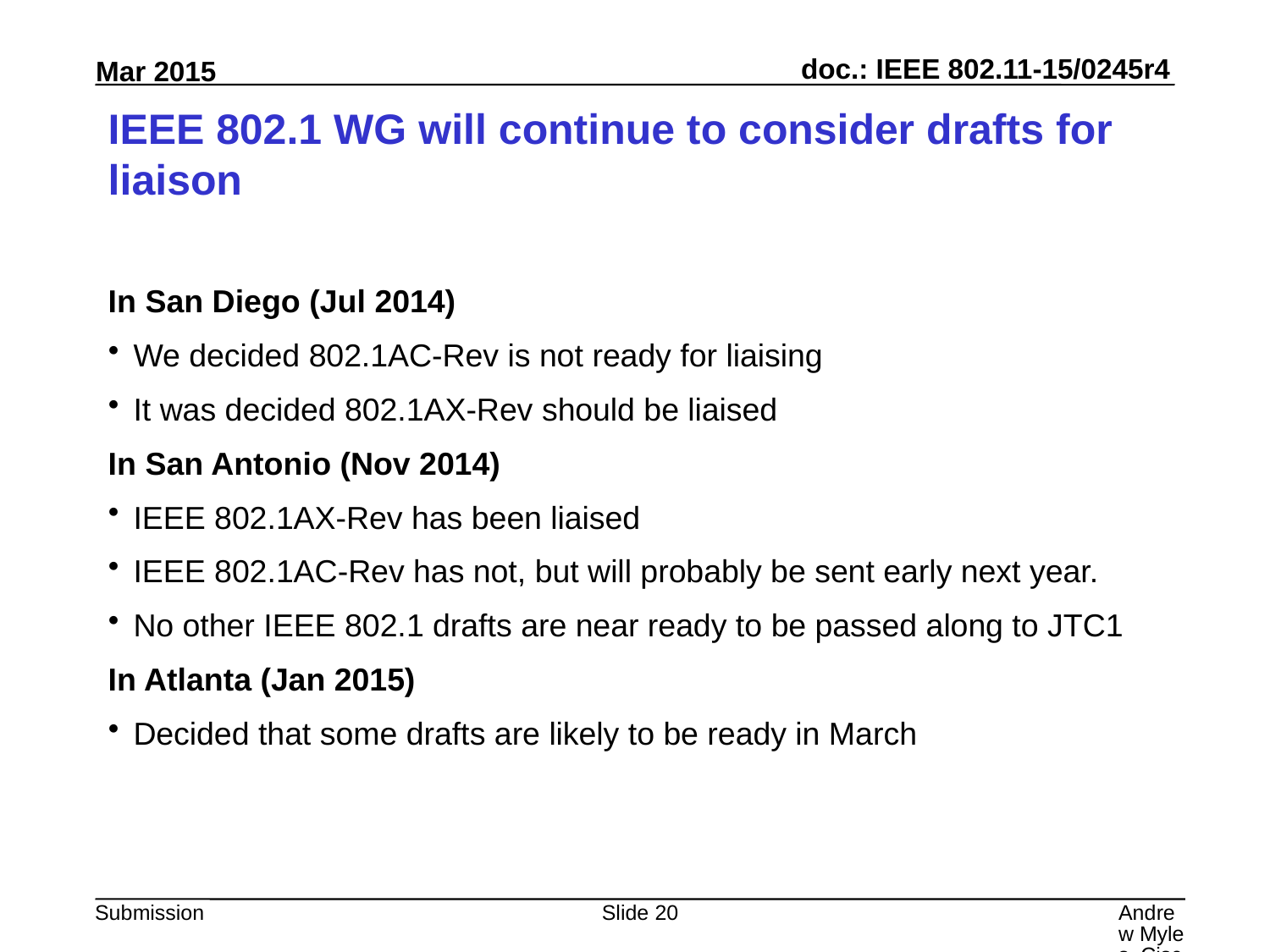

# IEEE 802.1 WG will continue to consider drafts for liaison
In San Diego (Jul 2014)
We decided 802.1AC-Rev is not ready for liaising
It was decided 802.1AX-Rev should be liaised
In San Antonio (Nov 2014)
IEEE 802.1AX-Rev has been liaised
IEEE 802.1AC-Rev has not, but will probably be sent early next year.
No other IEEE 802.1 drafts are near ready to be passed along to JTC1
In Atlanta (Jan 2015)
Decided that some drafts are likely to be ready in March
Slide 20
Andrew Myles, Cisco